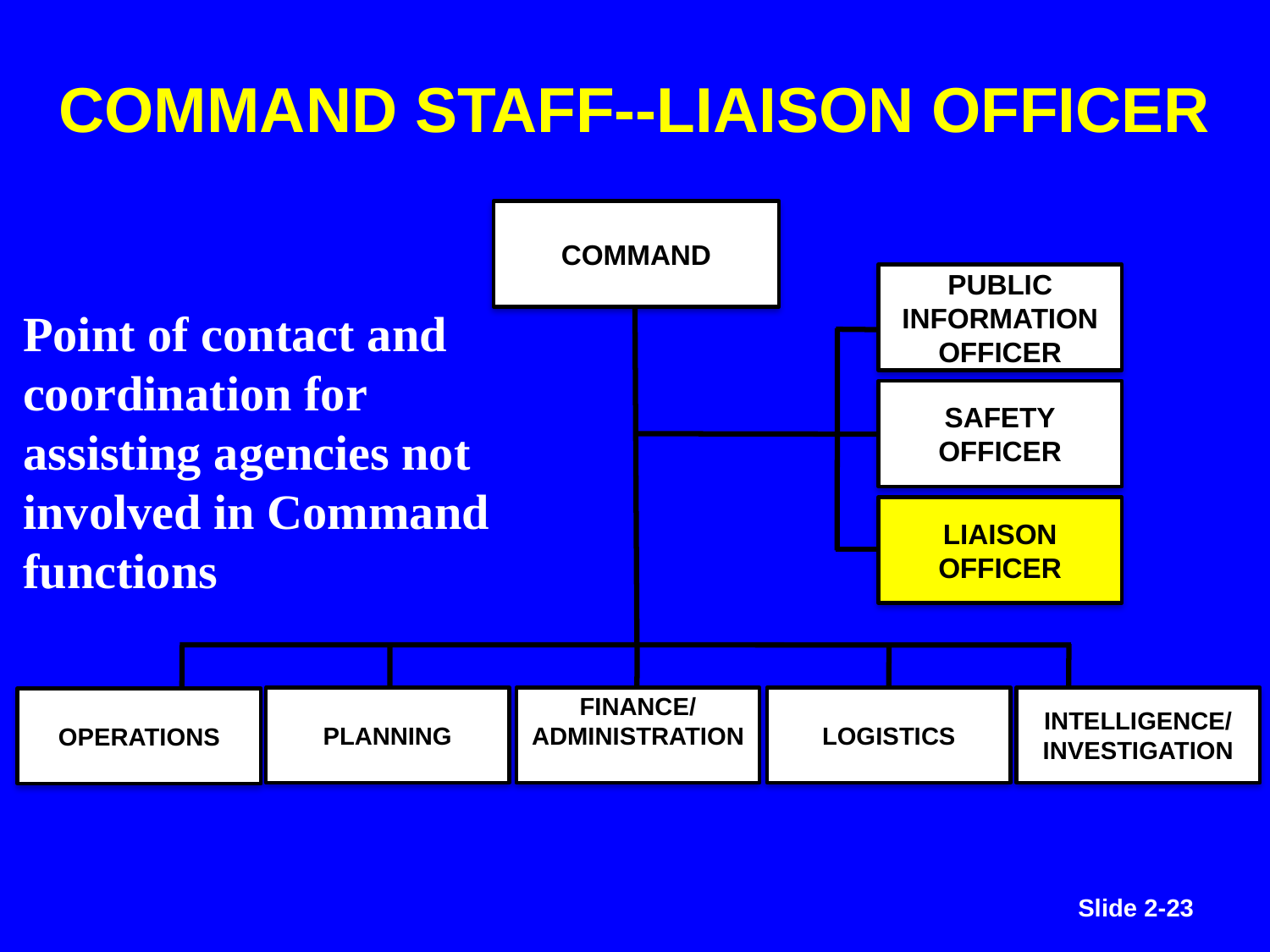

COMMAND STAFF--LIAISON OFFICER
COMMAND
PUBLIC INFORMATION OFFICER
SAFETY
OFFICER
LIAISON OFFICER
PLANNING
FINANCE/
ADMINISTRATION
LOGISTICS
OPERATIONS
Point of contact and coordination for assisting agencies not involved in Command functions
INTELLIGENCE/ INVESTIGATION
Slide 2-23